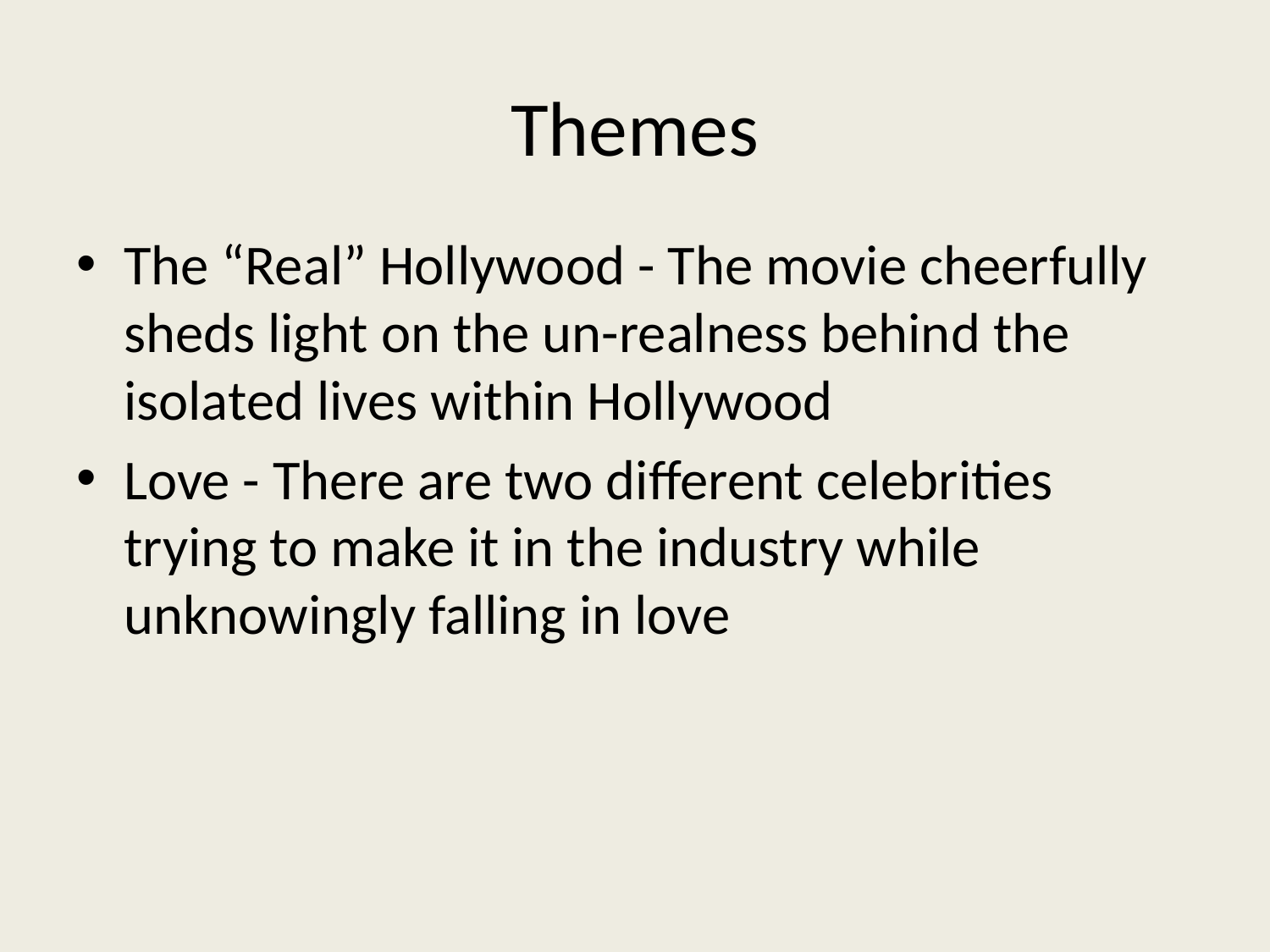

# Themes
The “Real” Hollywood - The movie cheerfully sheds light on the un-realness behind the isolated lives within Hollywood
Love - There are two different celebrities trying to make it in the industry while unknowingly falling in love